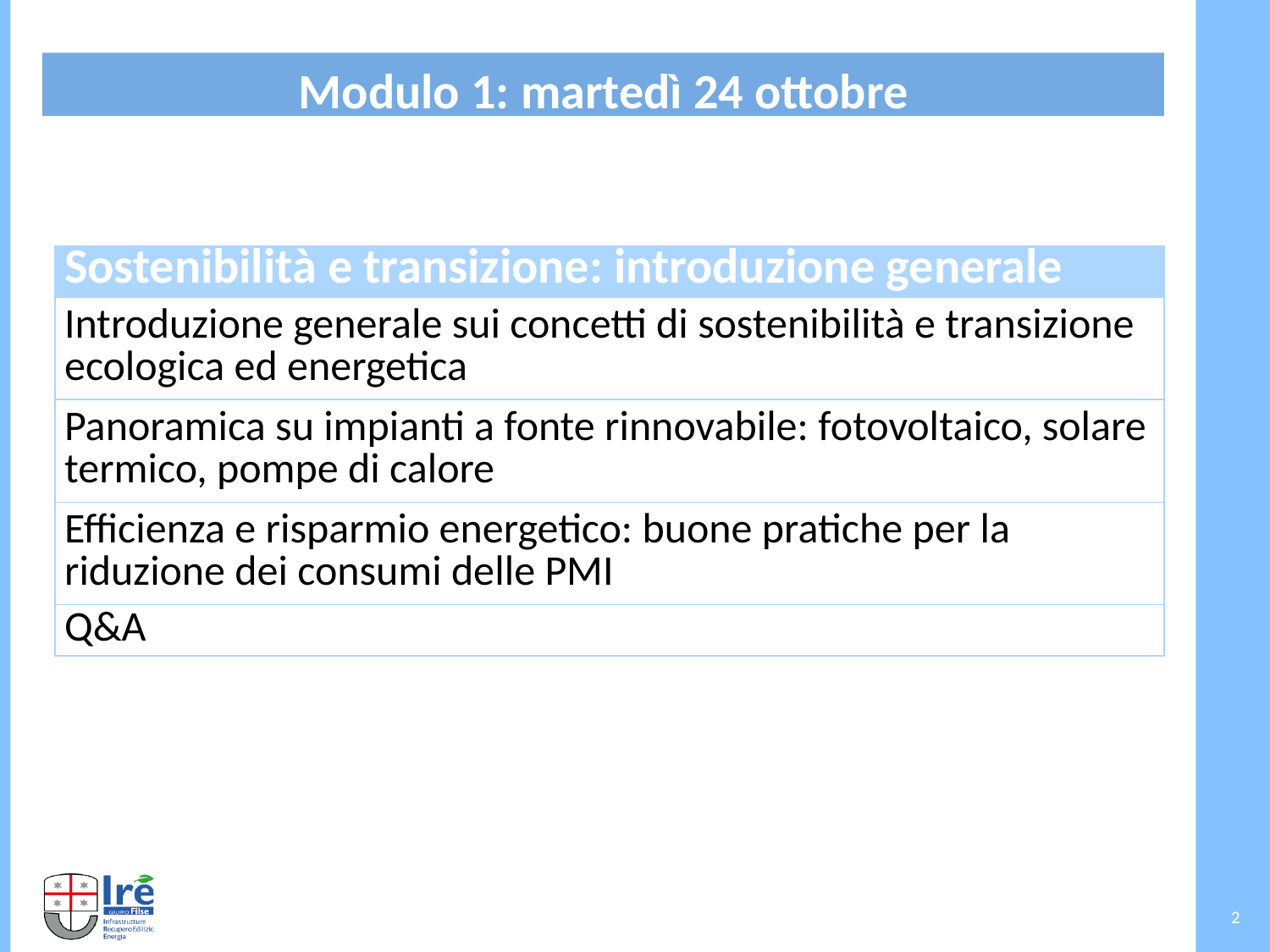

Modulo 1: martedì 24 ottobre
#
| Sostenibilità e transizione: introduzione generale |  |
| --- | --- |
| Introduzione generale sui concetti di sostenibilità e transizione ecologica ed energetica |  |
| Panoramica su impianti a fonte rinnovabile: fotovoltaico, solare termico, pompe di calore |  |
| Efficienza e risparmio energetico: buone pratiche per la riduzione dei consumi delle PMI |  |
| Q&A |  |
2